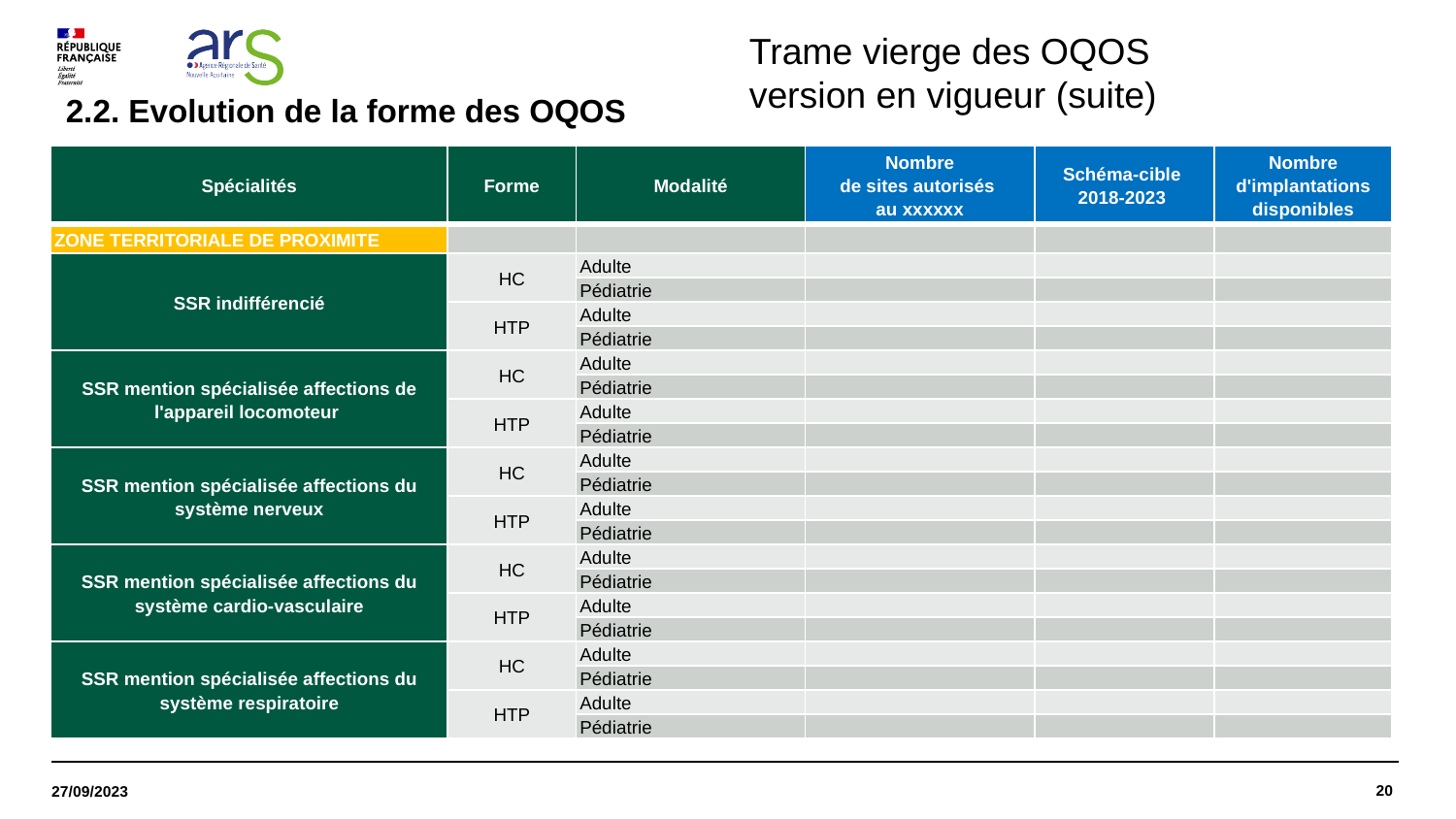

Trame vierge des OQOS
version en vigueur (suite)
2.2. Evolution de la forme des OQOS
| Spécialités | Forme | Modalité | Nombre de sites autorisés au xxxxxx | Schéma-cible 2018-2023 | Nombre d'implantations disponibles |
| --- | --- | --- | --- | --- | --- |
| ZONE TERRITORIALE DE PROXIMITE |  |  |  |  |  |
| SSR indifférencié | HC | Adulte |  |  |  |
|  |  | Pédiatrie |  |  |  |
|  | HTP | Adulte |  |  |  |
|  |  | Pédiatrie |  |  |  |
| SSR mention spécialisée affections de l'appareil locomoteur | HC | Adulte |  |  |  |
|  |  | Pédiatrie |  |  |  |
|  | HTP | Adulte |  |  |  |
|  |  | Pédiatrie |  |  |  |
| SSR mention spécialisée affections du système nerveux | HC | Adulte |  |  |  |
|  |  | Pédiatrie |  |  |  |
|  | HTP | Adulte |  |  |  |
|  |  | Pédiatrie |  |  |  |
| SSR mention spécialisée affections du système cardio-vasculaire | HC | Adulte |  |  |  |
|  |  | Pédiatrie |  |  |  |
|  | HTP | Adulte |  |  |  |
|  |  | Pédiatrie |  |  |  |
| SSR mention spécialisée affections du système respiratoire | HC | Adulte |  |  |  |
|  |  | Pédiatrie |  |  |  |
|  | HTP | Adulte |  |  |  |
|  |  | Pédiatrie |  |  |  |

20
27/09/2023